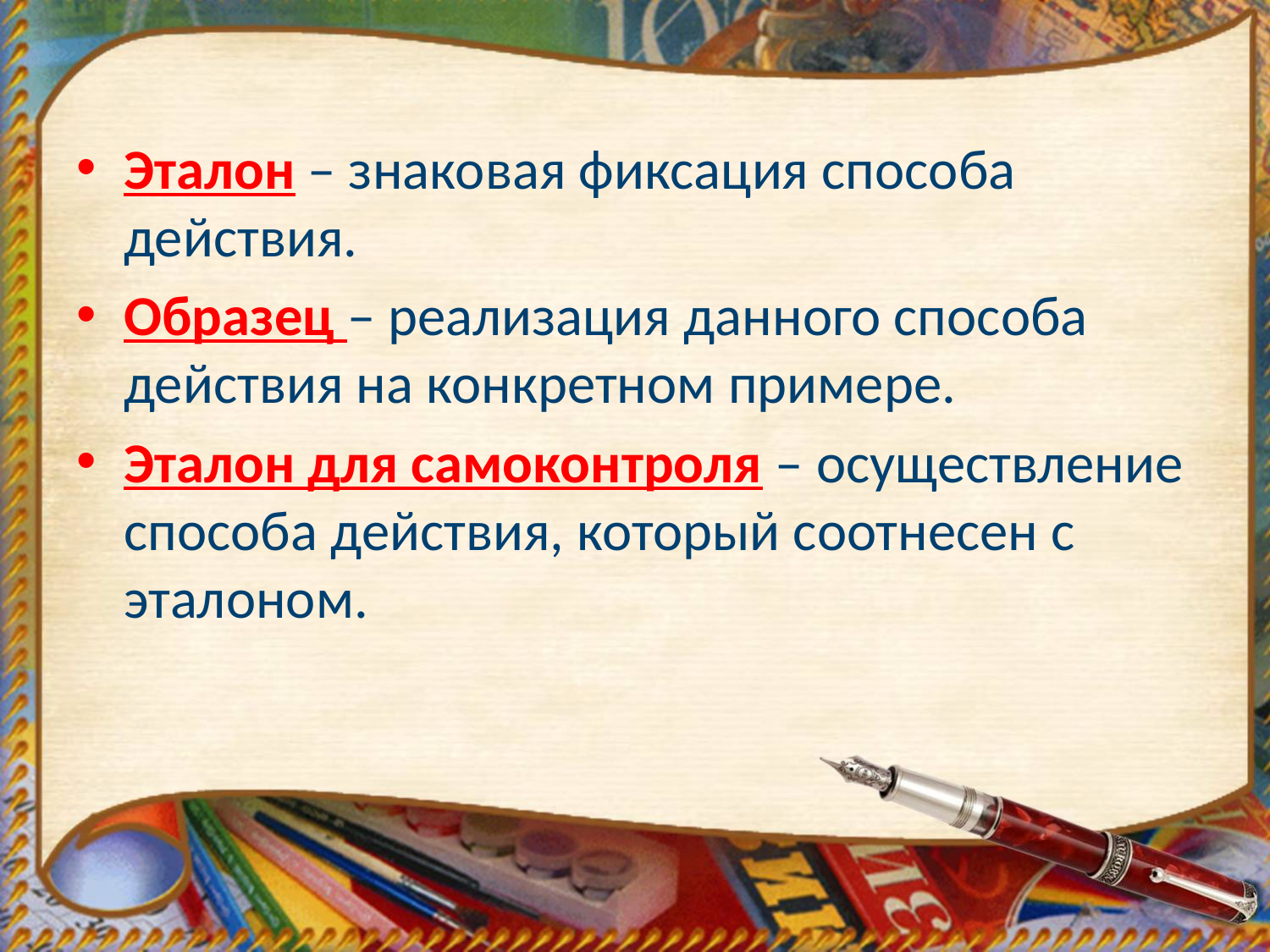

Эталон – знаковая фиксация способа действия.
Образец – реализация данного способа действия на конкретном примере.
Эталон для самоконтроля – осуществление способа действия, который соотнесен с эталоном.